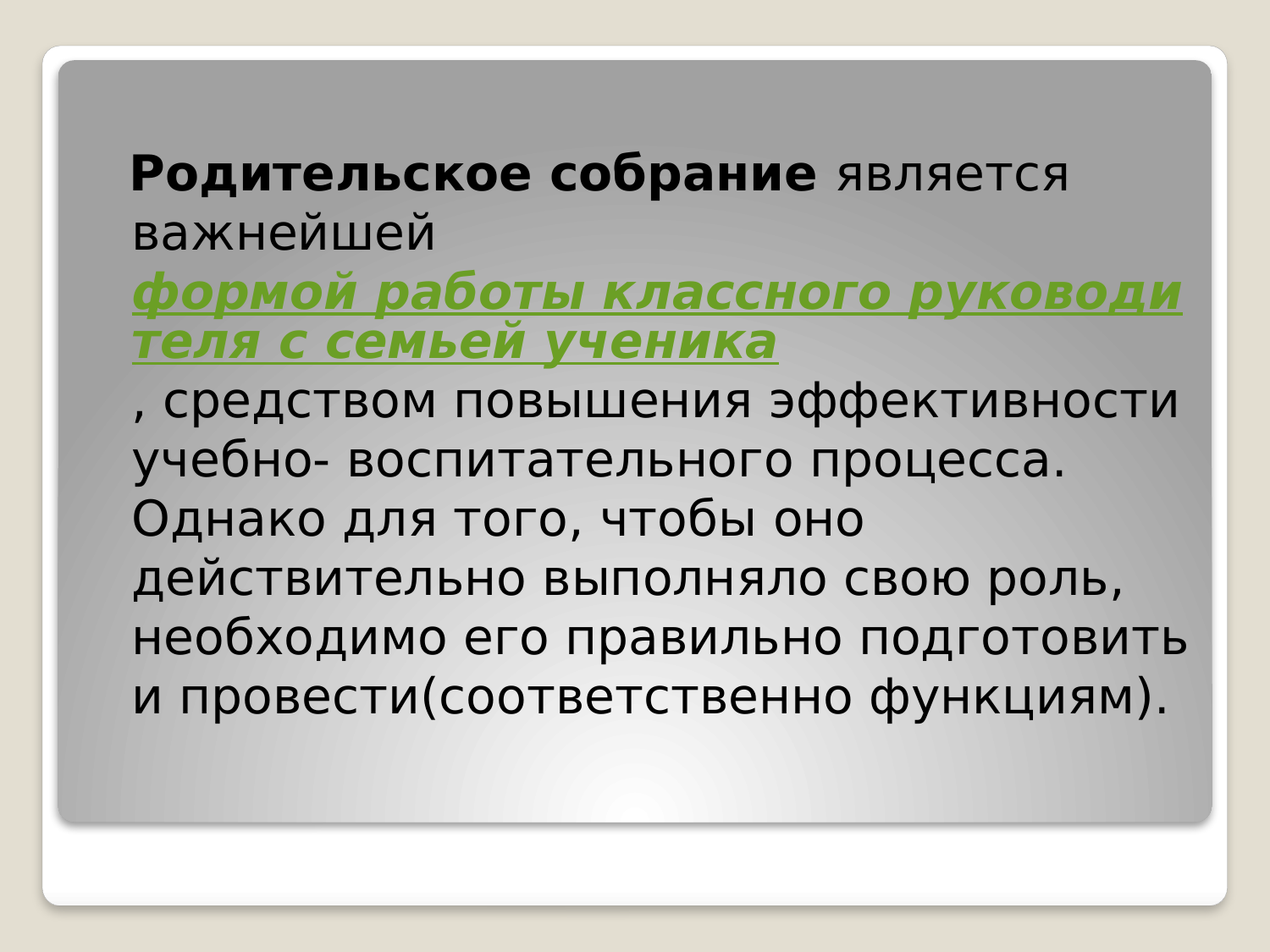

Родительское собрание является важнейшей формой работы классного руководителя с семьей ученика, средством повышения эффективности учебно- воспитательного процесса. Однако для того, чтобы оно действительно выполняло свою роль, необходимо его правильно подготовить и провести(соответственно функциям).